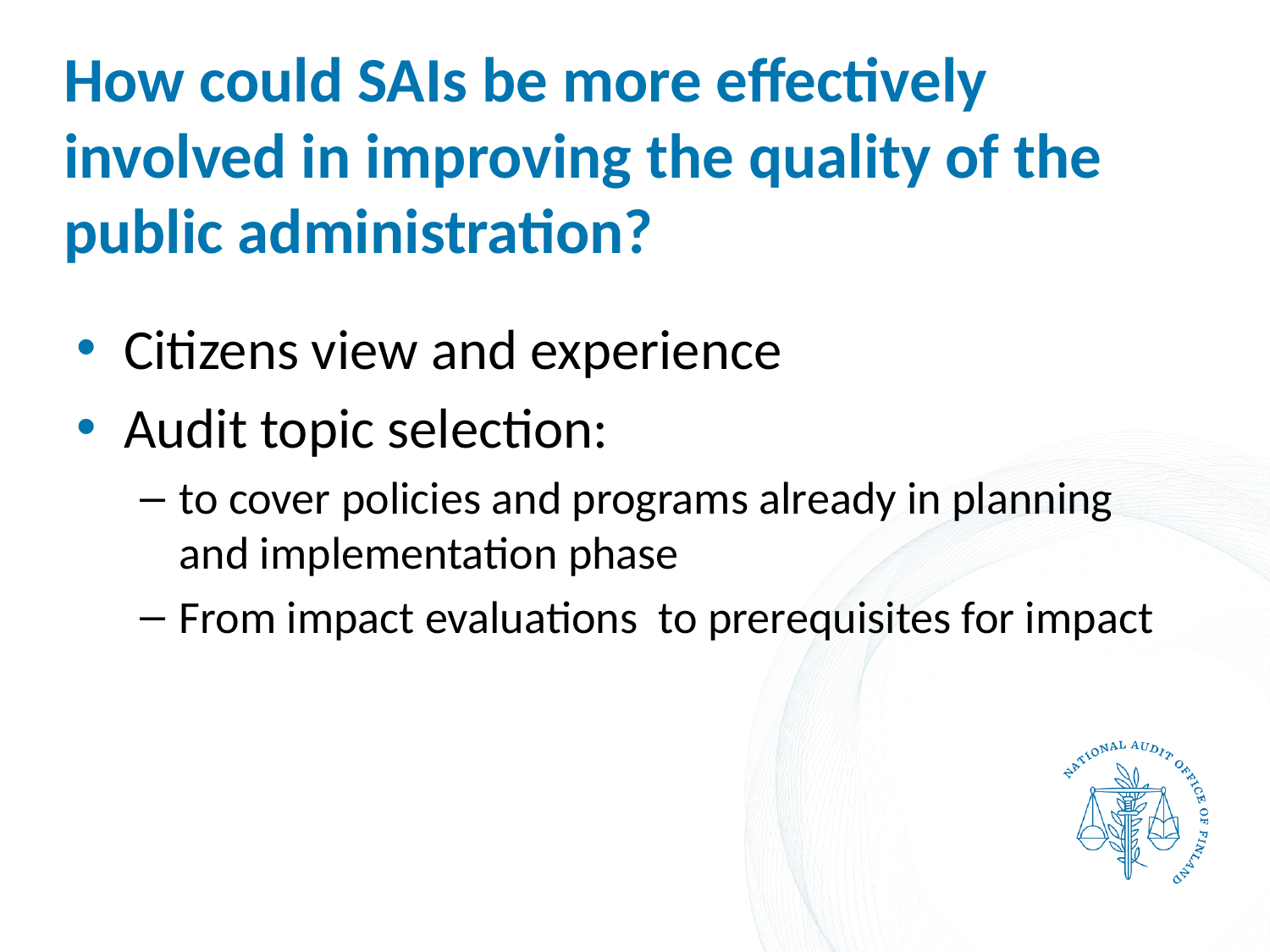

# How could SAIs be more effectively involved in improving the quality of the public administration?
Citizens view and experience
Audit topic selection:
to cover policies and programs already in planning and implementation phase
From impact evaluations  to prerequisites for impact